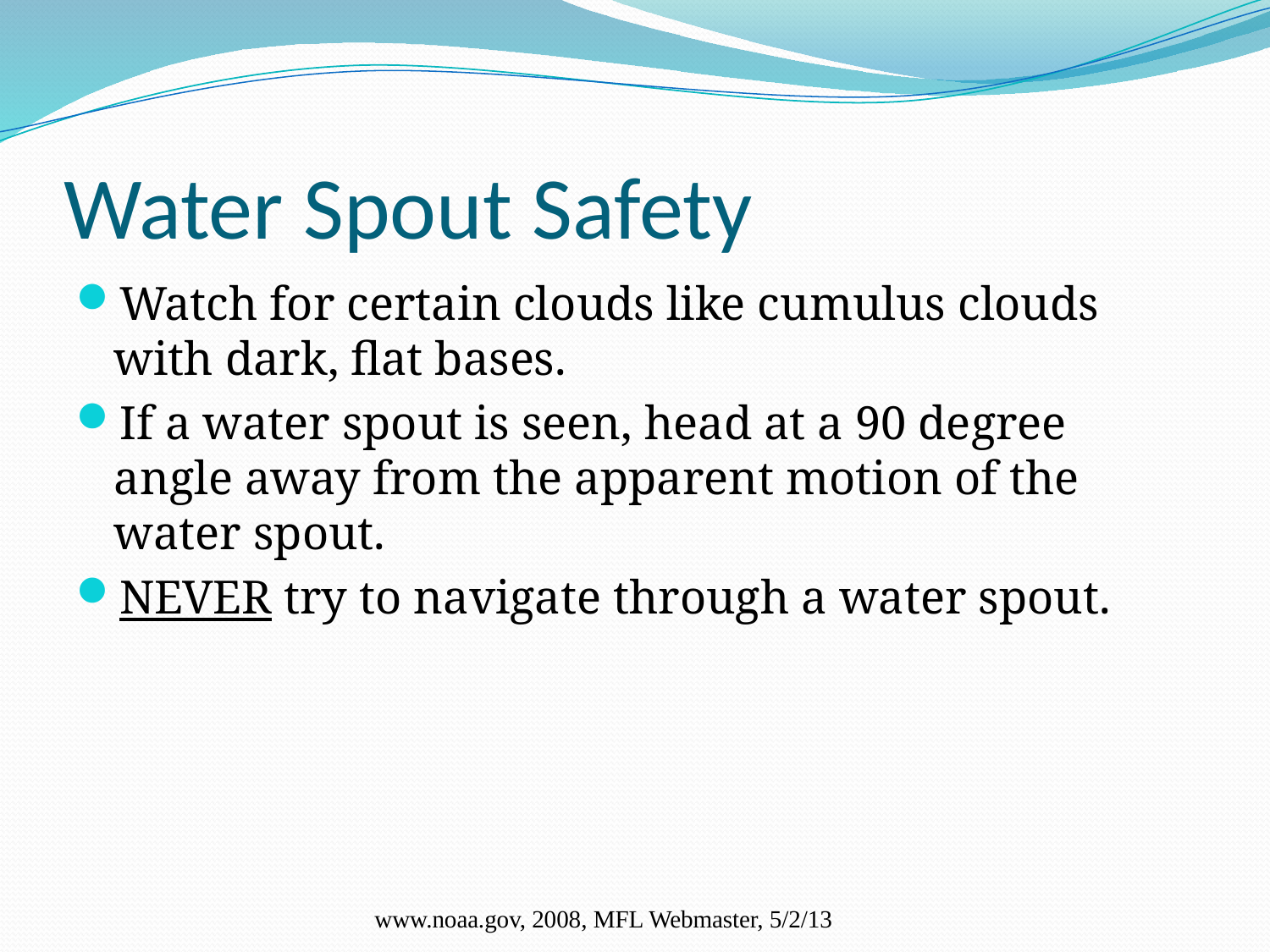

# Water Spout Safety
Watch for certain clouds like cumulus clouds with dark, flat bases.
If a water spout is seen, head at a 90 degree angle away from the apparent motion of the water spout.
NEVER try to navigate through a water spout.
www.noaa.gov, 2008, MFL Webmaster, 5/2/13